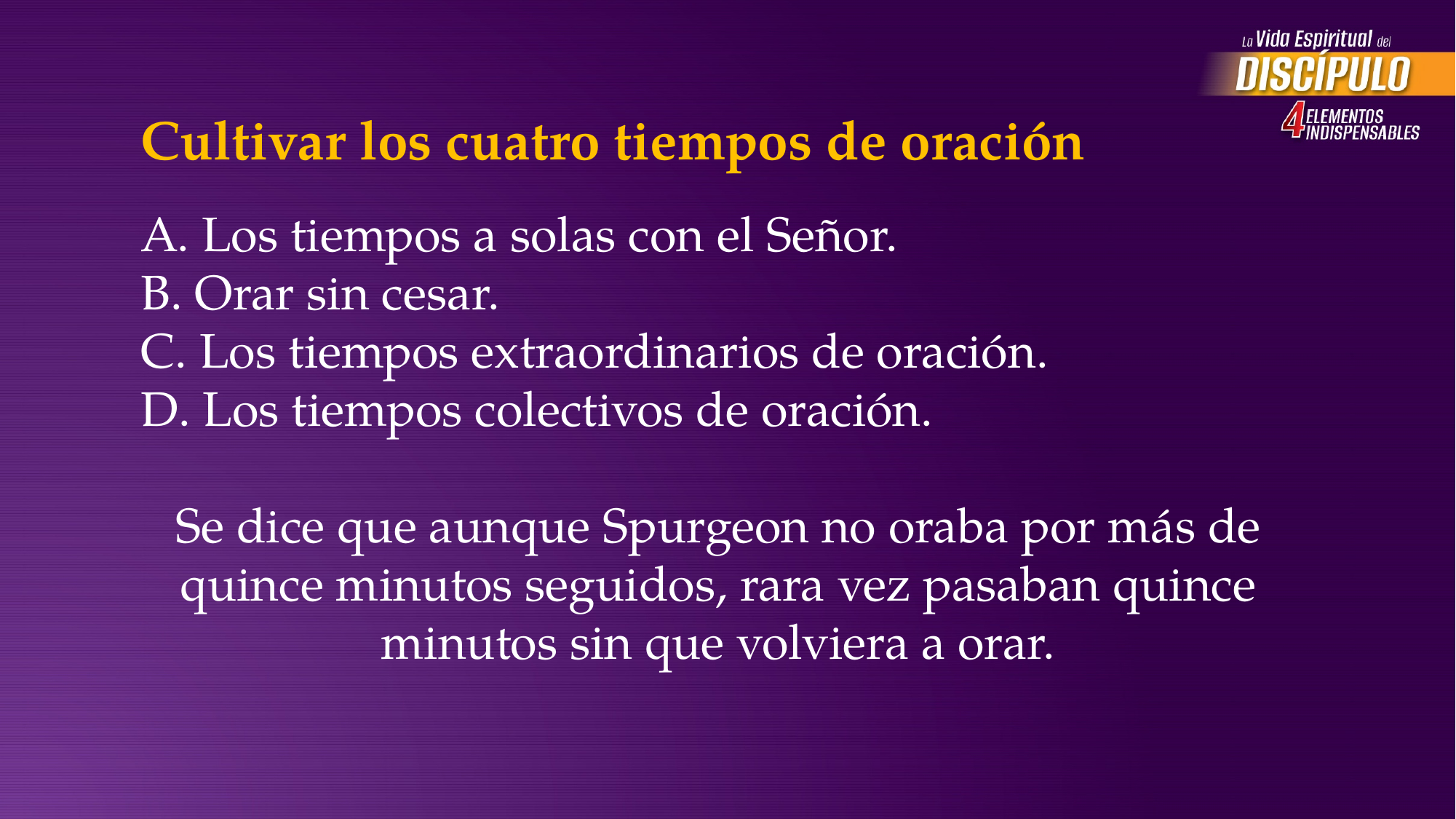

Cultivar los cuatro tiempos de oración

A. Los tiempos a solas con el Señor.
B. Orar sin cesar.
C. Los tiempos extraordinarios de oración.
D. Los tiempos colectivos de oración.

Se dice que aunque Spurgeon no oraba por más de quince minutos seguidos, rara vez pasaban quince minutos sin que volviera a orar.